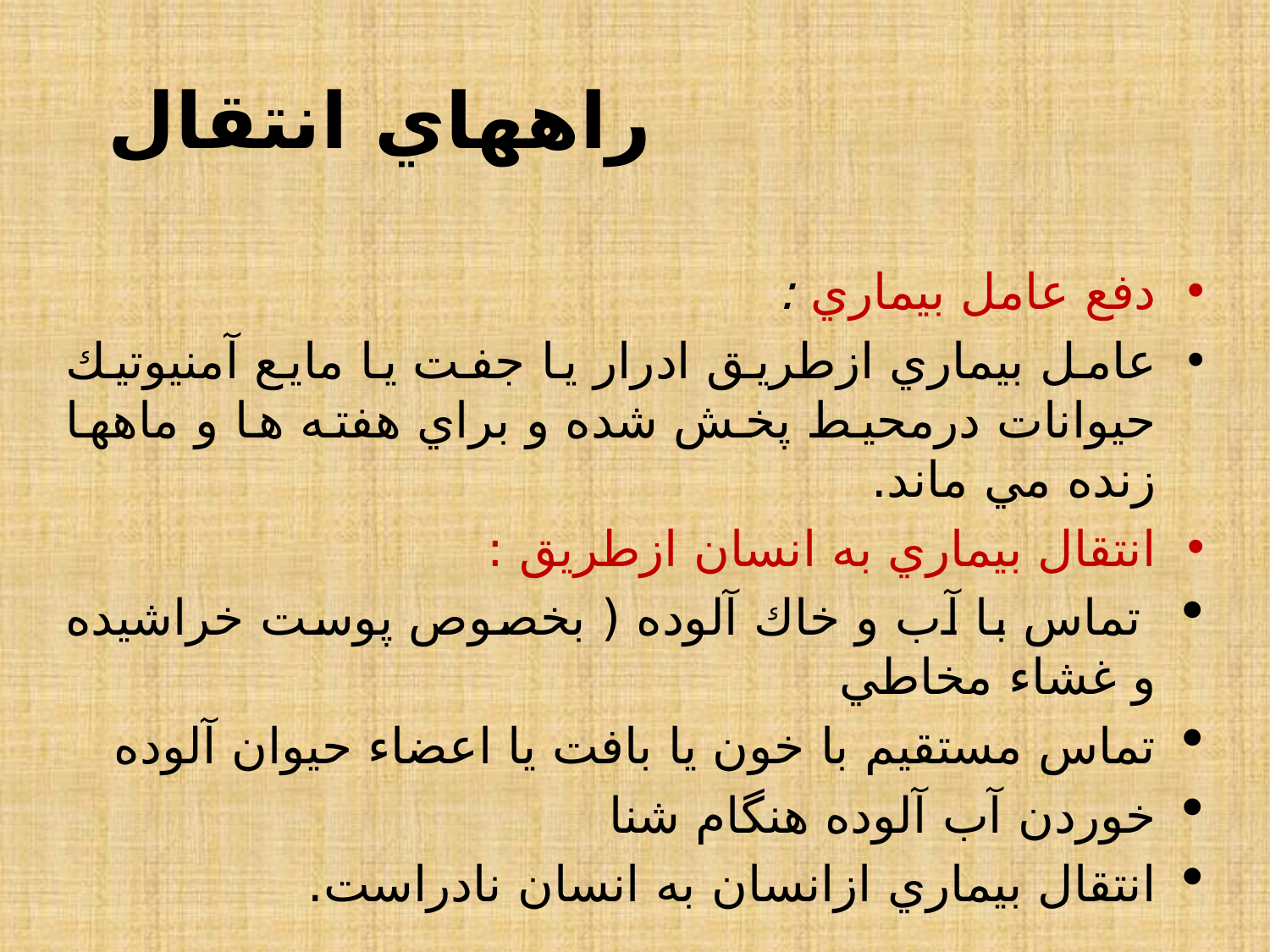

# راههاي انتقال
دفع عامل بيماري :
عامل بيماري ازطريق ادرار يا جفت يا مايع آمنيوتيك حيوانات درمحيط پخش شده و براي هفته ها و ماهها زنده مي ماند.
انتقال بيماري به انسان ازطريق :
 تماس با آب و خاك آلوده ( بخصوص پوست خراشيده و غشاء مخاطي
تماس مستقيم با خون يا بافت يا اعضاء حيوان آلوده
خوردن آب آلوده هنگام شنا
انتقال بيماري ازانسان به انسان نادراست.